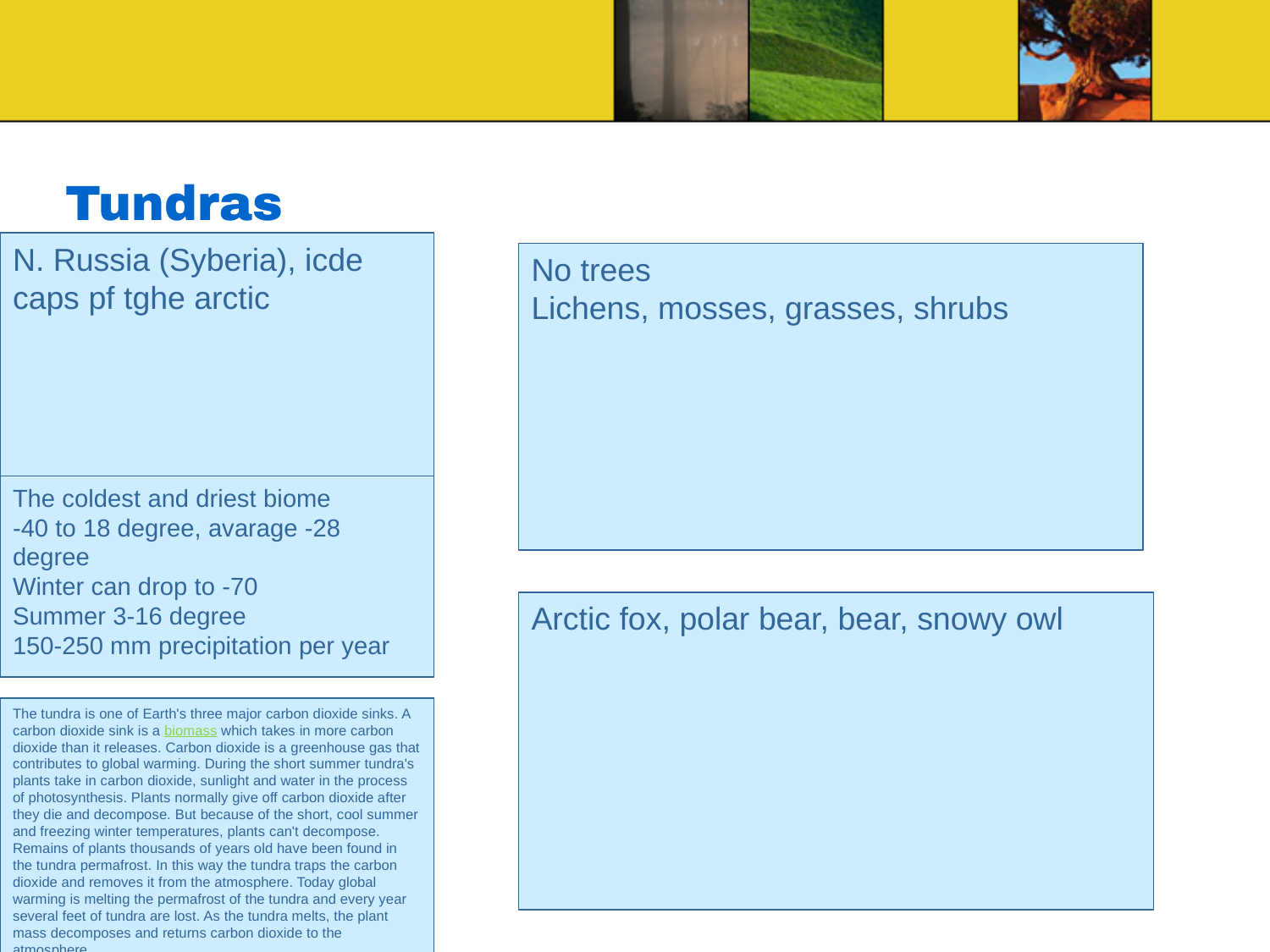

# Tundras
N. Russia (Syberia), icde caps pf tghe arctic
No trees
Lichens, mosses, grasses, shrubs

The coldest and driest biome
-40 to 18 degree, avarage -28 degree
Winter can drop to -70
Summer 3-16 degree
150-250 mm precipitation per year

Arctic fox, polar bear, bear, snowy owl
The tundra is one of Earth's three major carbon dioxide sinks. A carbon dioxide sink is a biomass which takes in more carbon dioxide than it releases. Carbon dioxide is a greenhouse gas that contributes to global warming. During the short summer tundra's plants take in carbon dioxide, sunlight and water in the process of photosynthesis. Plants normally give off carbon dioxide after they die and decompose. But because of the short, cool summer and freezing winter temperatures, plants can't decompose. Remains of plants thousands of years old have been found in the tundra permafrost. In this way the tundra traps the carbon dioxide and removes it from the atmosphere. Today global warming is melting the permafrost of the tundra and every year several feet of tundra are lost. As the tundra melts, the plant mass decomposes and returns carbon dioxide to the atmosphere.